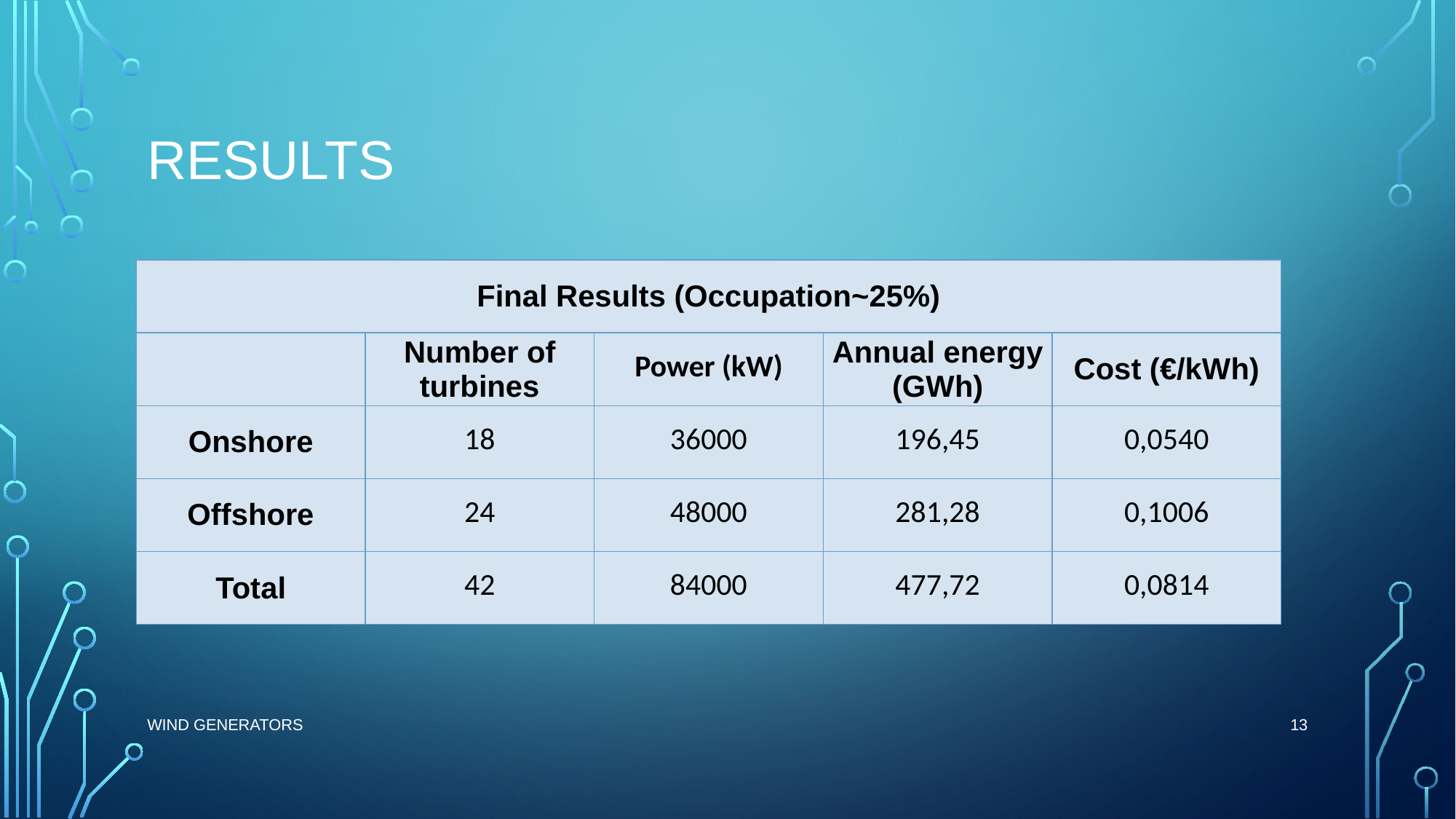

# Results
| Final Results (Occupation~25%) |  |  |  |  |
| --- | --- | --- | --- | --- |
|  | Number of turbines | Power (kW) | Annual energy (GWh) | Cost (€/kWh) |
| Onshore | 18 | 36000 | 196,45 | 0,0540 |
| Offshore | 24 | 48000 | 281,28 | 0,1006 |
| Total | 42 | 84000 | 477,72 | 0,0814 |
13
Wind Generators